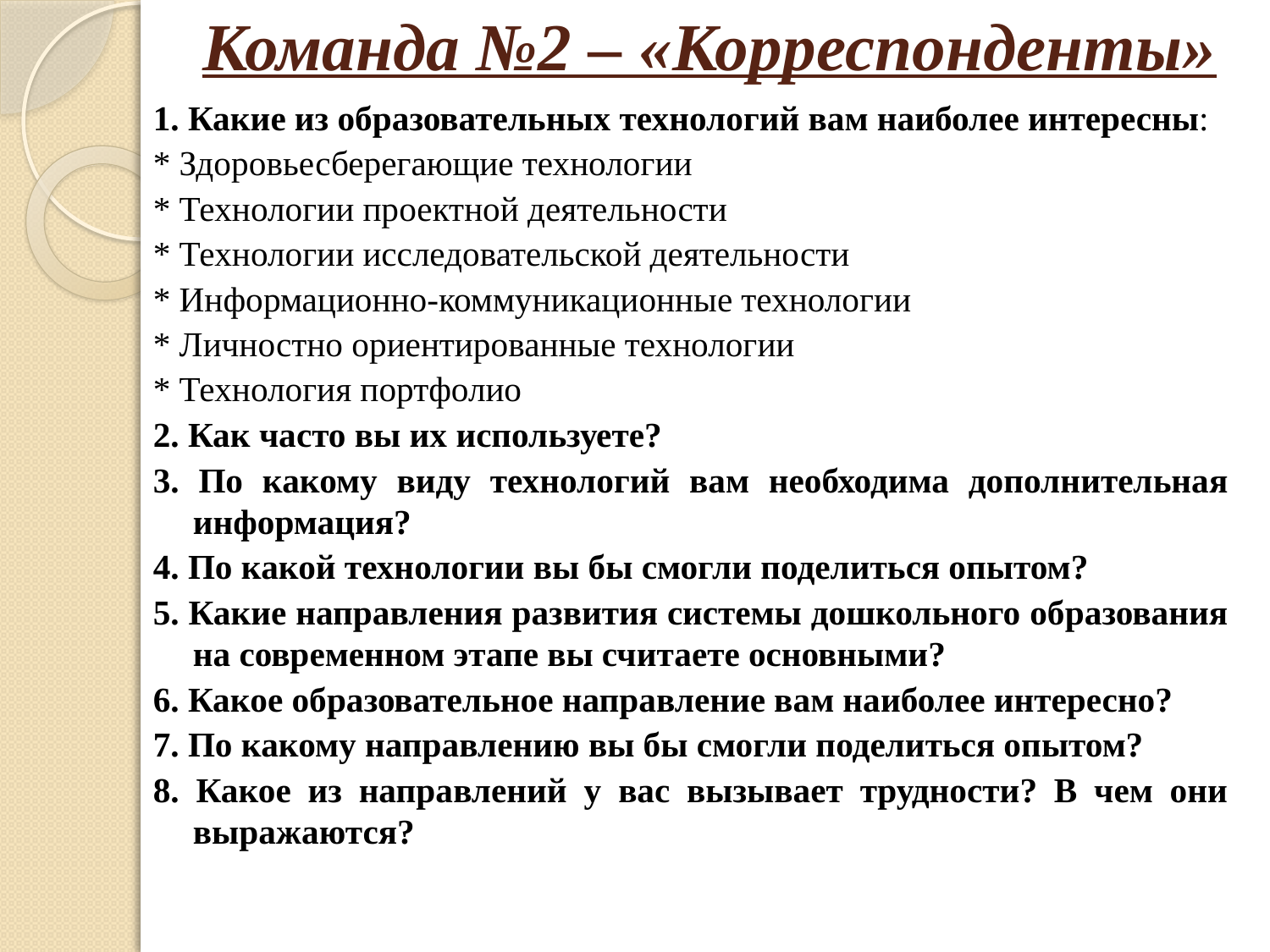

# Команда №2 – «Корреспонденты»
1. Какие из образовательных технологий вам наиболее интересны:
* Здоровьесберегающие технологии
* Технологии проектной деятельности
* Технологии исследовательской деятельности
* Информационно-коммуникационные технологии
* Личностно ориентированные технологии
* Технология портфолио
2. Как часто вы их используете?
3. По какому виду технологий вам необходима дополнительная информация?
4. По какой технологии вы бы смогли поделиться опытом?
5. Какие направления развития системы дошкольного образования на современном этапе вы считаете основными?
6. Какое образовательное направление вам наиболее интересно?
7. По какому направлению вы бы смогли поделиться опытом?
8. Какое из направлений у вас вызывает трудности? В чем они выражаются?